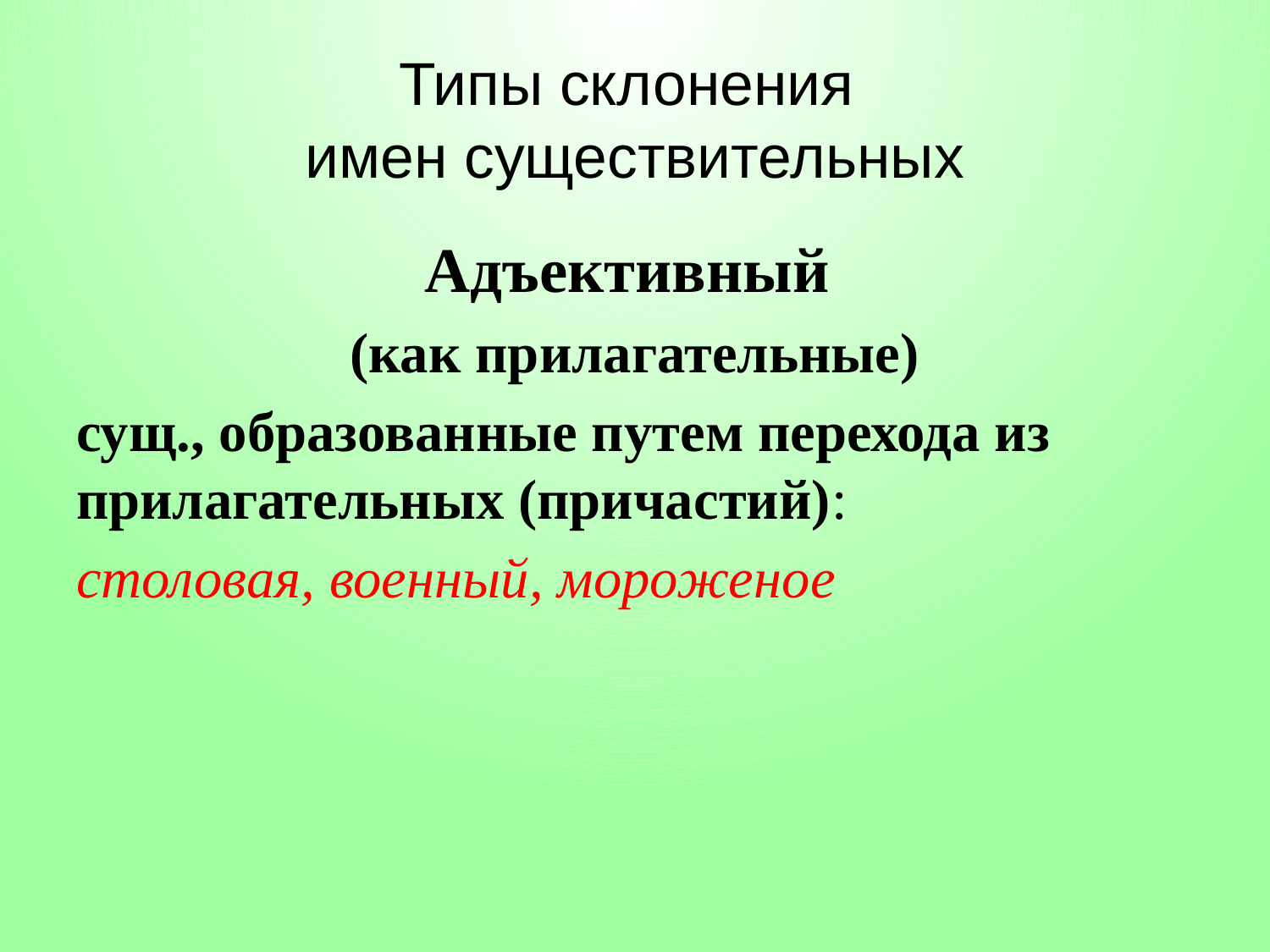

# Типы склонения имен существительных
Адъективный
(как прилагательные)
сущ., образованные путем перехода из прилагательных (причастий):
столовая, военный, мороженое